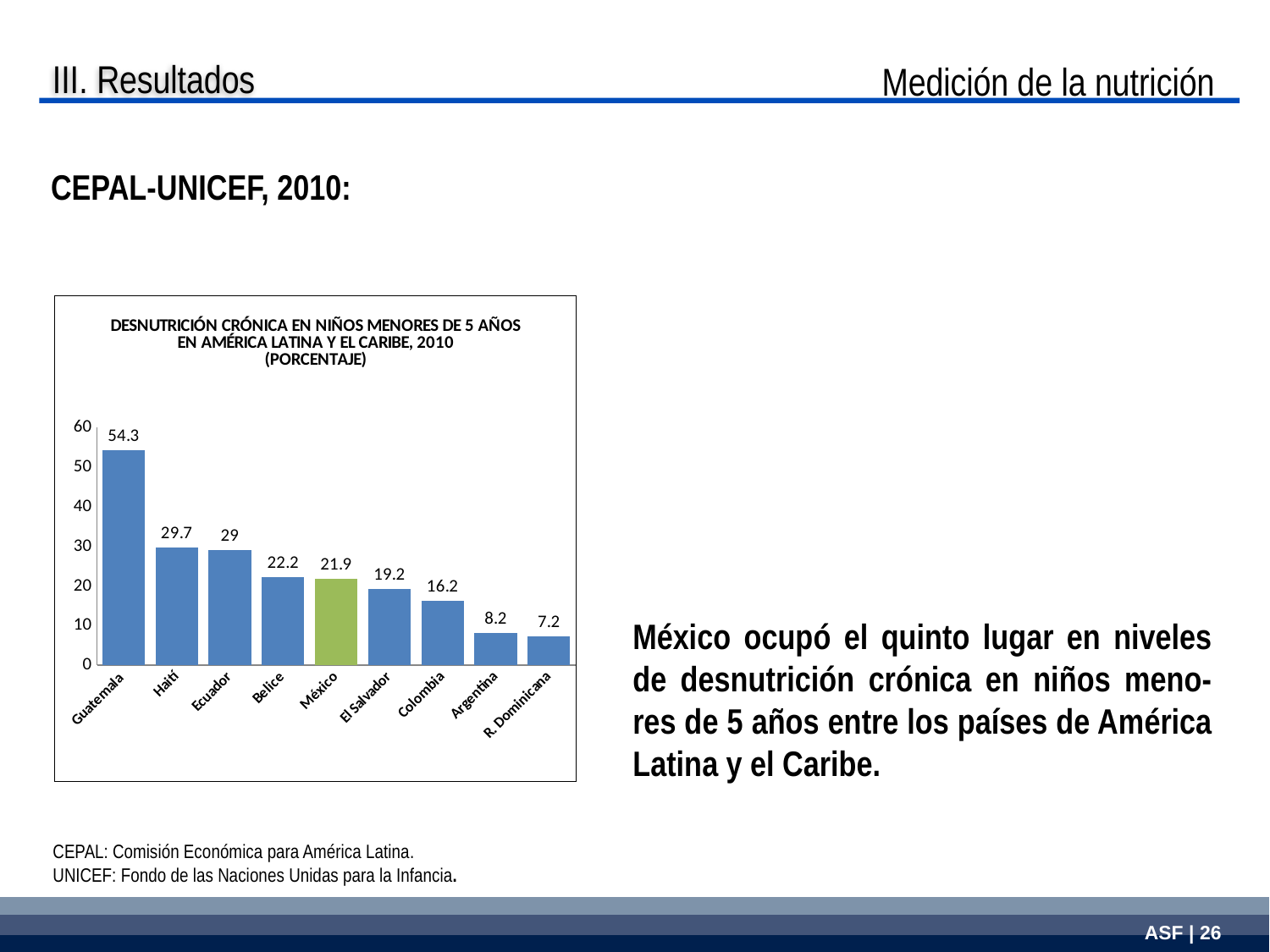

III. Resultados
Medición de la nutrición

CEPAL-UNICEF, 2010:

### Chart: DESNUTRICIÓN CRÓNICA EN NIÑOS MENORES DE 5 AÑOS EN AMÉRICA LATINA Y EL CARIBE, 2010
(PORCENTAJE)

| Category |  |
|---|---|
| Guatemala  | 54.3 |
| Haití | 29.7 |
| Ecuador | 29.0 |
| Belice | 22.2 |
| México | 21.9 |
| El Salvador | 19.2 |
| Colombia | 16.2 |
| Argentina | 8.200000000000001 |
| R. Dominicana | 7.2 |
México ocupó el quinto lugar en niveles de desnutrición crónica en niños meno-res de 5 años entre los países de América Latina y el Caribe.
CEPAL: Comisión Económica para América Latina.
UNICEF: Fondo de las Naciones Unidas para la Infancia.
|  |
| --- |
|  |
|  |
ASF | 26